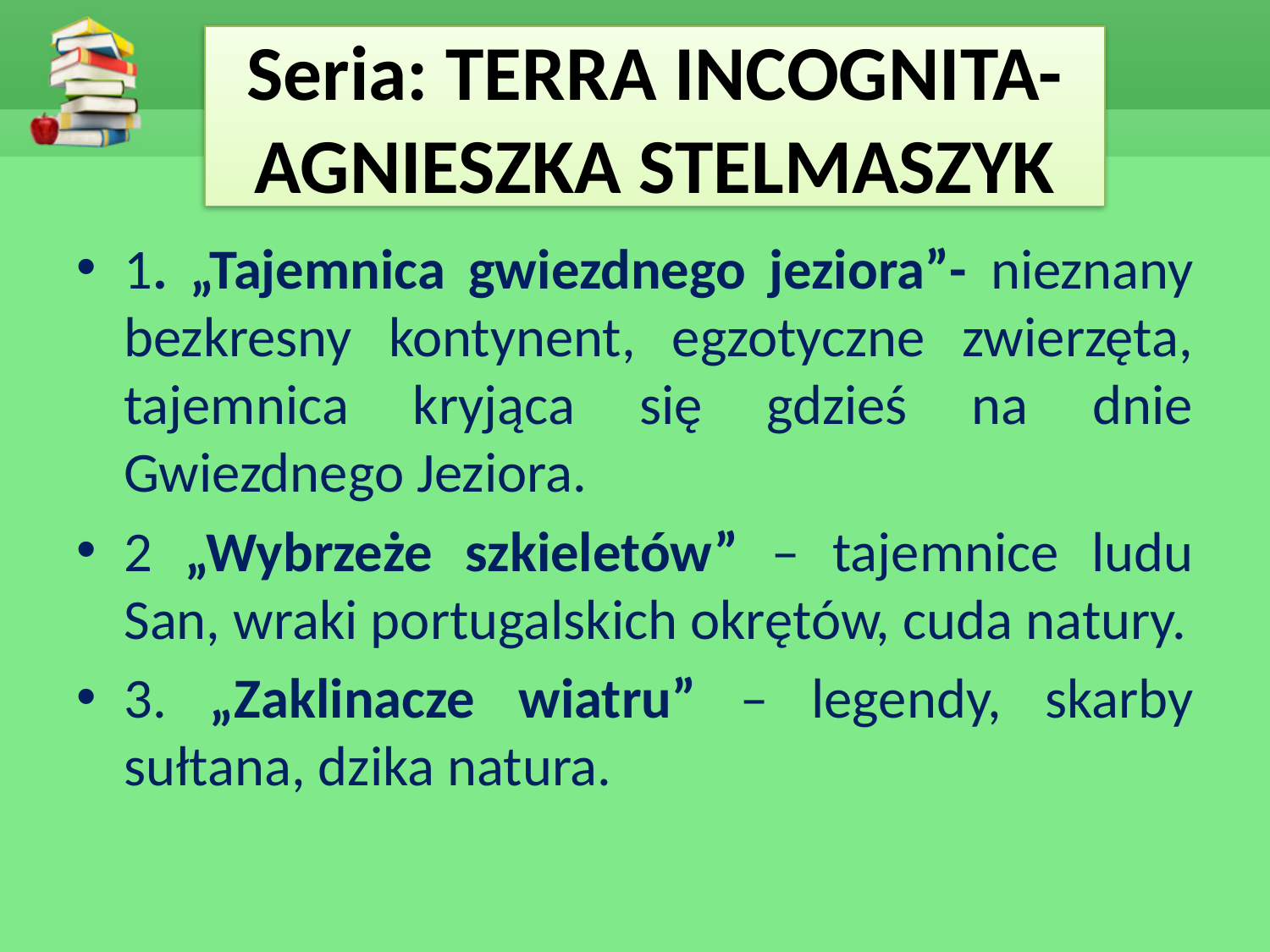

# Seria: TERRA INCOGNITA- AGNIESZKA STELMASZYK
1. „Tajemnica gwiezdnego jeziora”- nieznany bezkresny kontynent, egzotyczne zwierzęta, tajemnica kryjąca się gdzieś na dnie Gwiezdnego Jeziora.
2 „Wybrzeże szkieletów” – tajemnice ludu San, wraki portugalskich okrętów, cuda natury.
3. „Zaklinacze wiatru” – legendy, skarby sułtana, dzika natura.